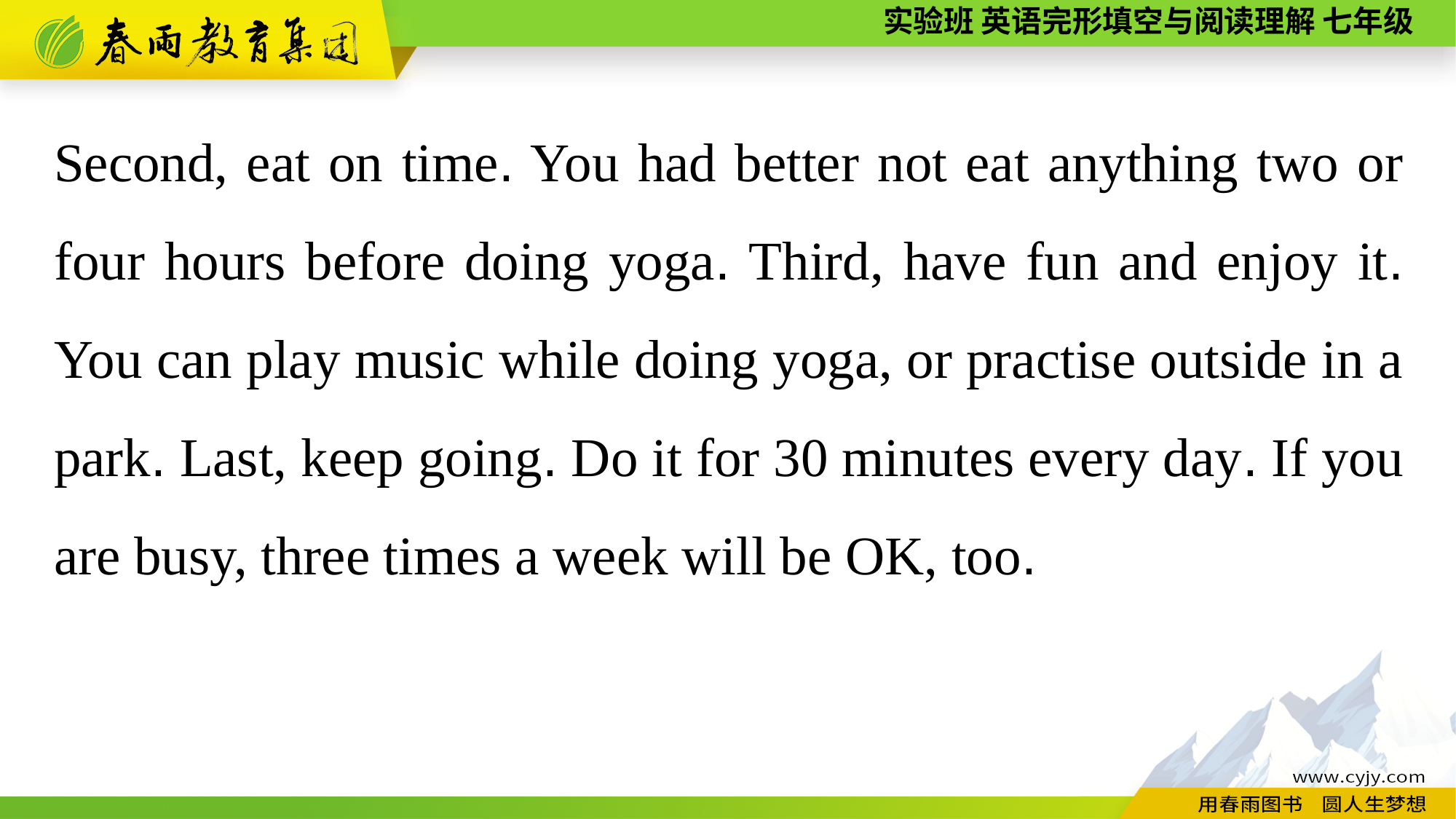

Second, eat on time. You had better not eat anything two or four hours before doing yoga. Third, have fun and enjoy it. You can play music while doing yoga, or practise outside in a park. Last, keep going. Do it for 30 minutes every day. If you are busy, three times a week will be OK, too.